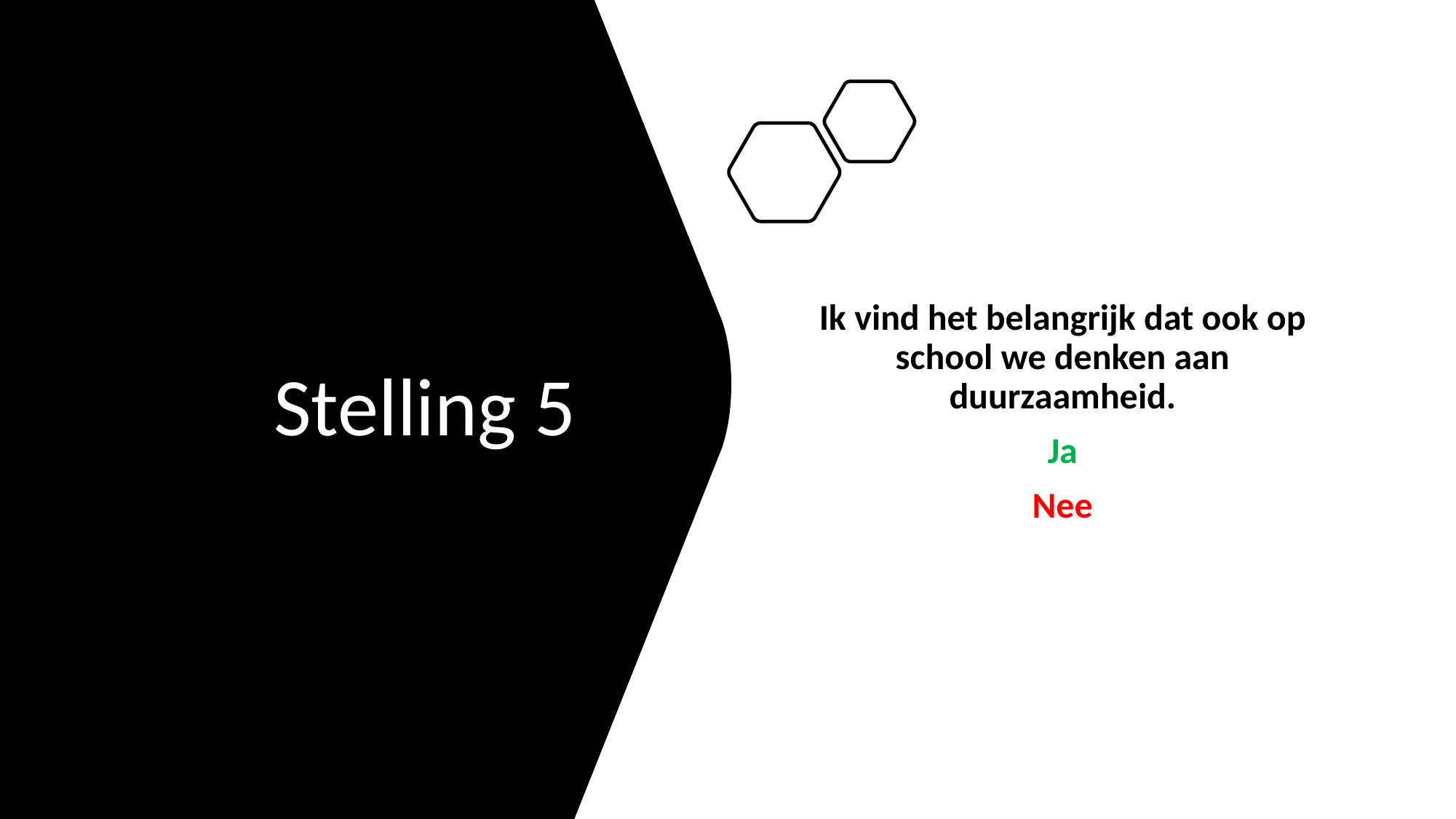

# Stelling 5
Ik vind het belangrijk dat ook op school we denken aan duurzaamheid.
Ja
Nee